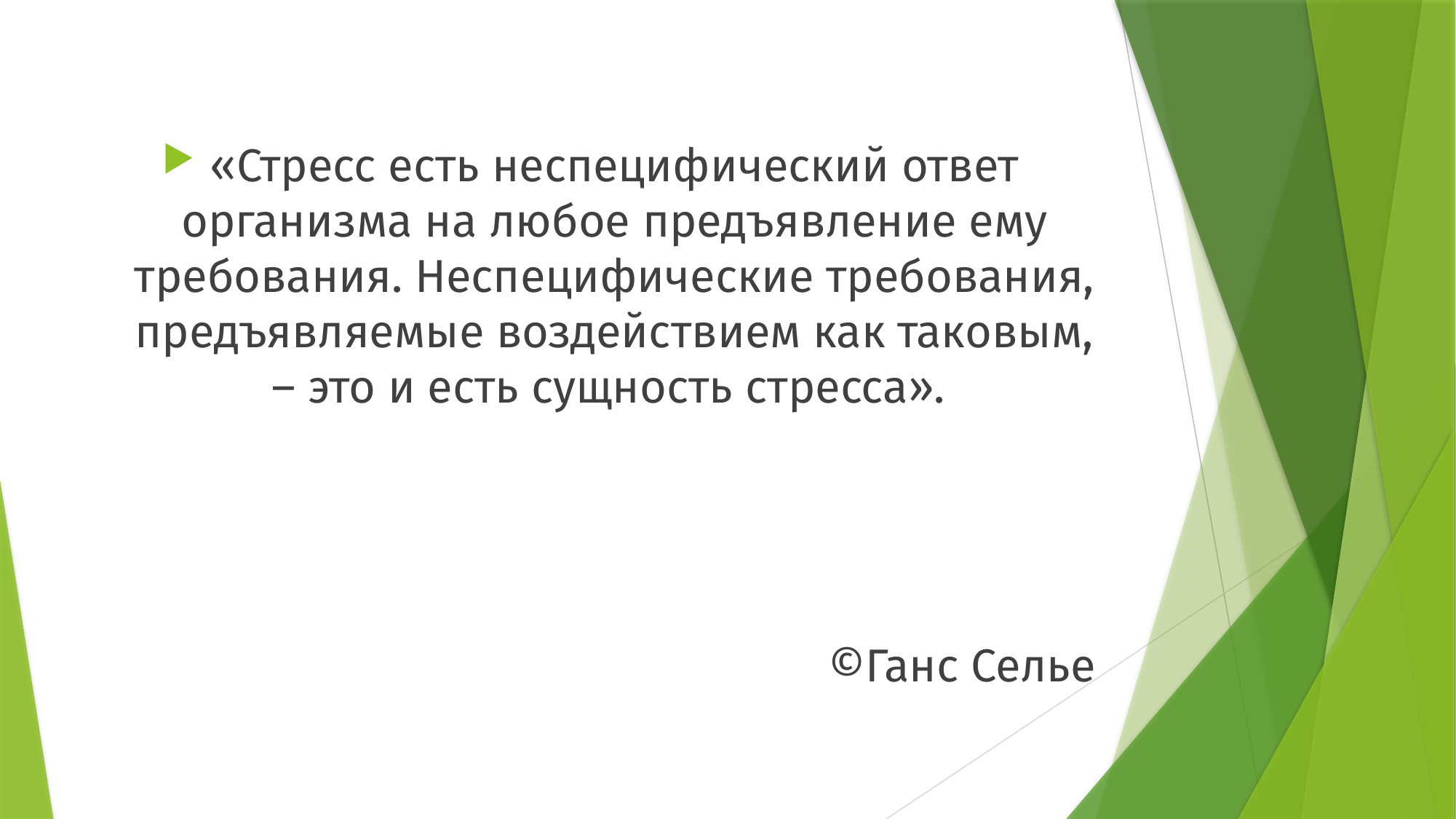

#
«Стресс есть неспецифический ответ организма на любое предъявление ему требования. Неспецифические требования, предъявляемые воздействием как таковым, – это и есть сущность стресса».

©Ганс Селье